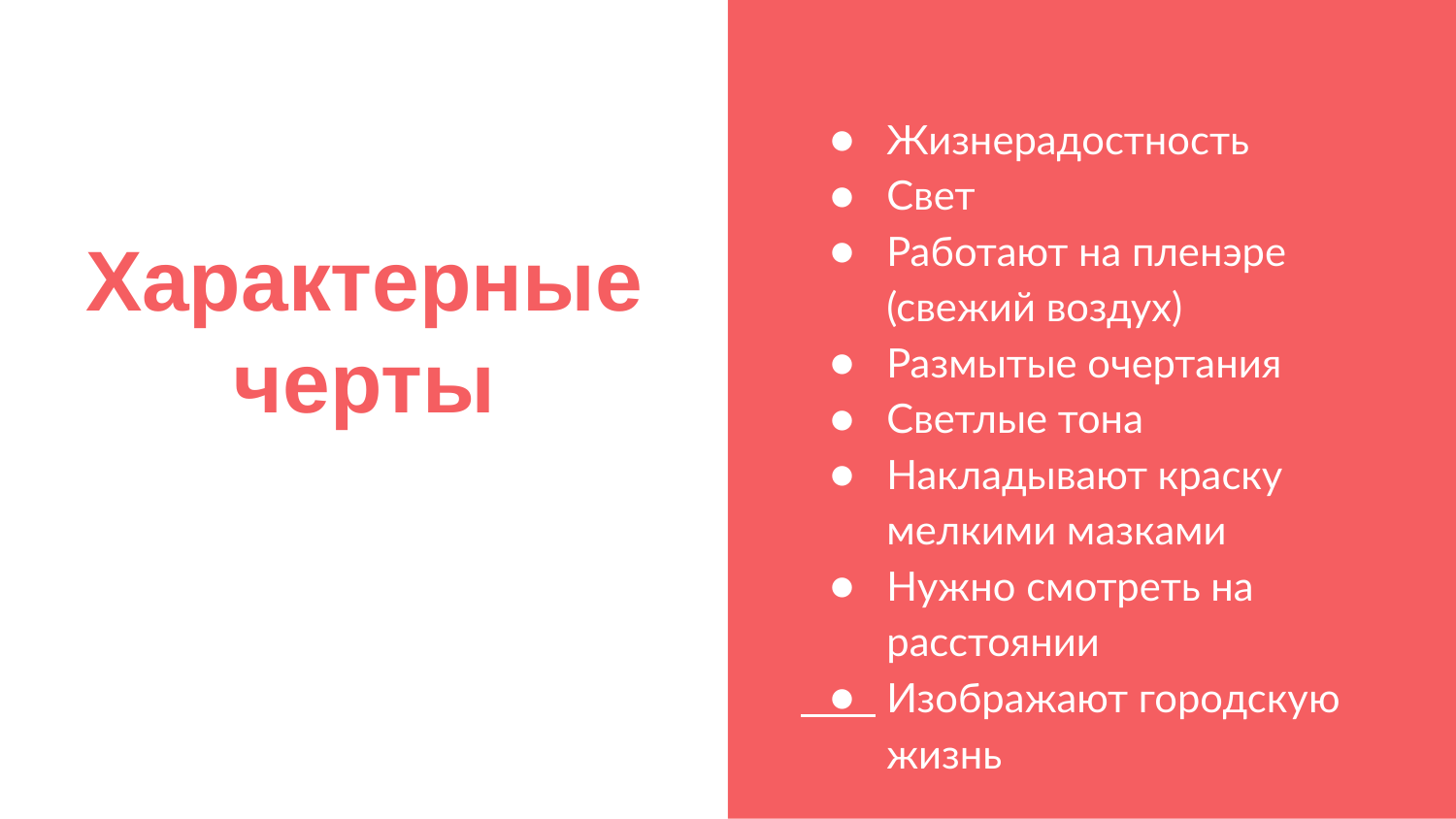

Жизнерадостность
Свет
Работают на пленэре (свежий воздух)
Размытые очертания
Светлые тона
Накладывают краску мелкими мазками
Нужно смотреть на расстоянии
Изображают городскую жизнь
# Характерные черты